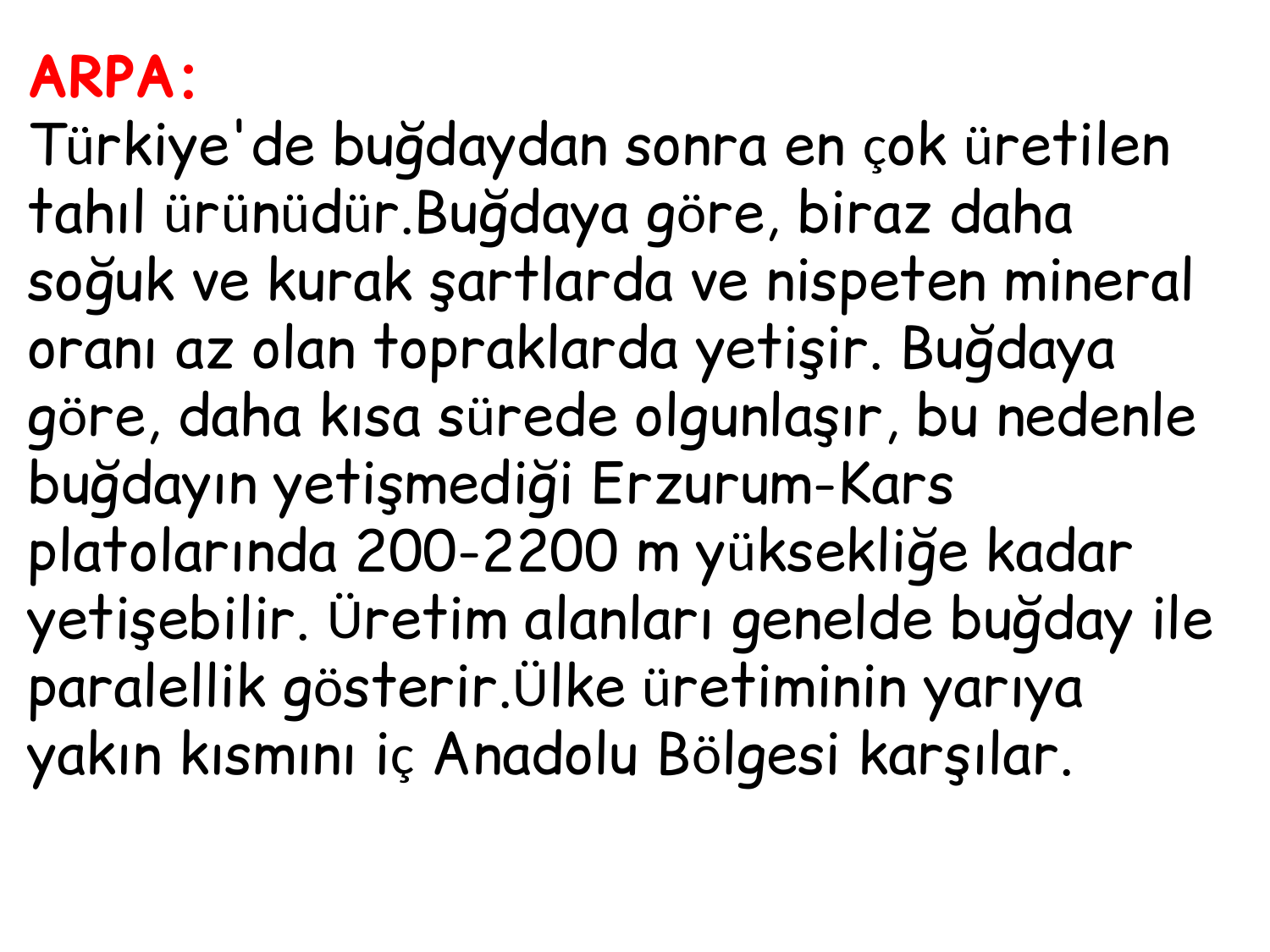

ARPA:
Türkiye'de buğdaydan sonra en çok üretilen tahıl ürünüdür.Buğdaya göre, biraz daha soğuk ve kurak şartlarda ve nispeten mineral oranı az olan topraklarda yetişir. Buğdaya göre, daha kısa sürede olgunlaşır, bu nedenle buğdayın yetişmediği Erzurum-Kars platolarında 200-2200 m yüksekliğe kadar yetişebilir. Üretim alanları genelde buğday ile paralellik gösterir.Ülke üretiminin yarıya yakın kısmını iç Anadolu Bölgesi karşılar.